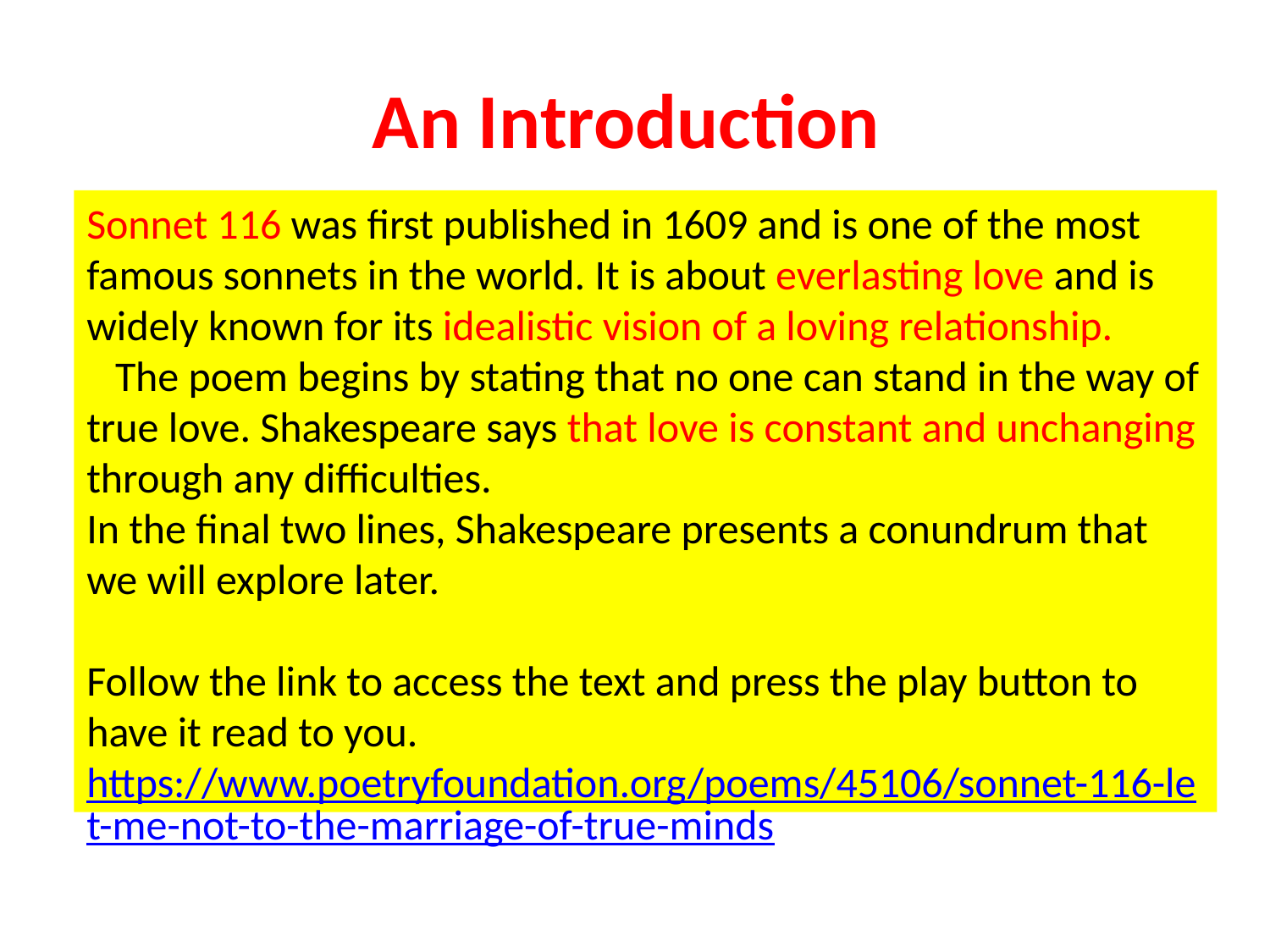

# An Introduction
Sonnet 116 was first published in 1609 and is one of the most famous sonnets in the world. It is about everlasting love and is widely known for its idealistic vision of a loving relationship.
   The poem begins by stating that no one can stand in the way of true love. Shakespeare says that love is constant and unchanging through any difficulties.
In the final two lines, Shakespeare presents a conundrum that we will explore later.

Follow the link to access the text and press the play button to have it read to you.
https://www.poetryfoundation.org/poems/45106/sonnet-116-let-me-not-to-the-marriage-of-true-minds